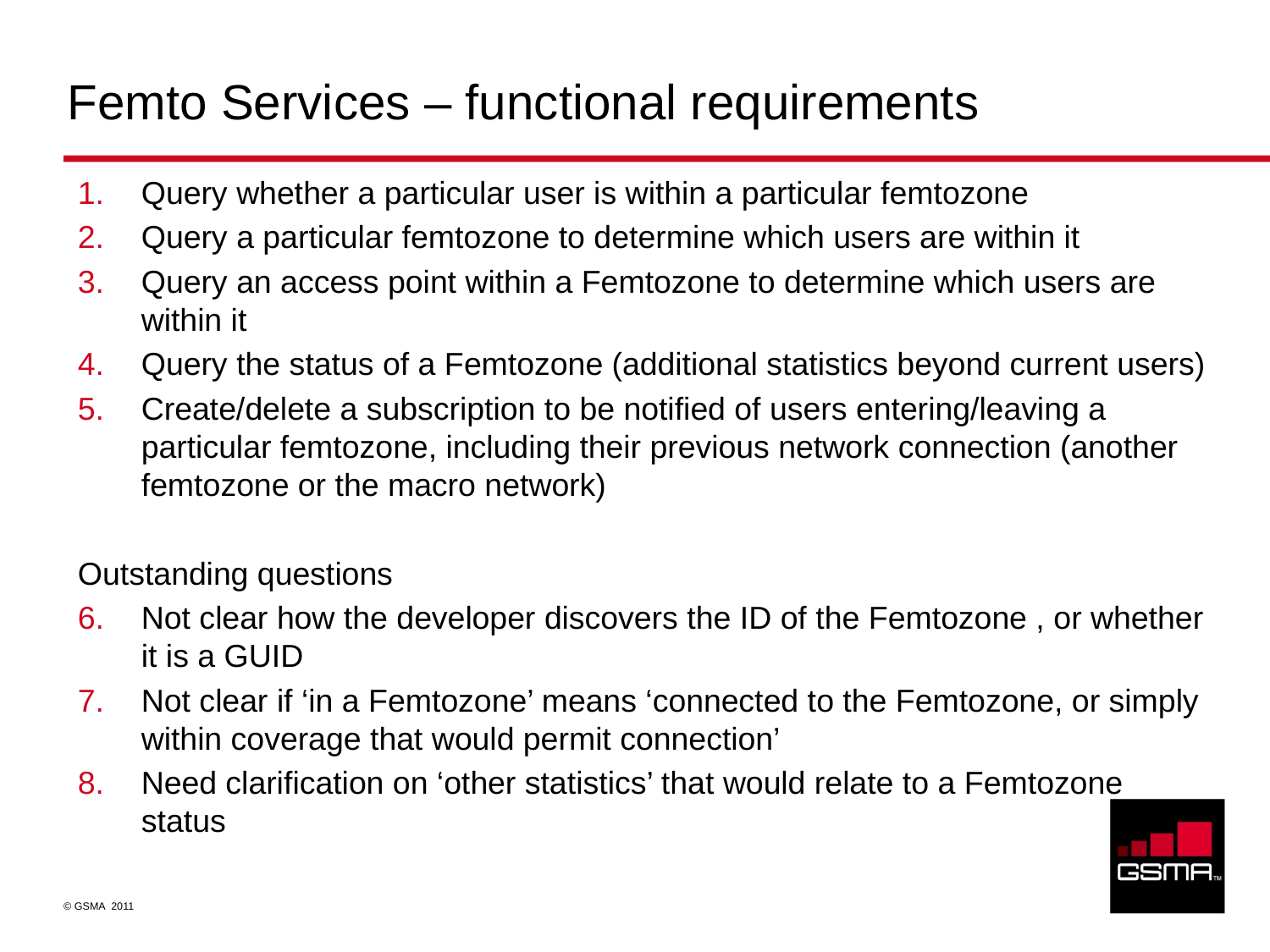

# Femto Services – functional requirements
Query whether a particular user is within a particular femtozone
Query a particular femtozone to determine which users are within it
Query an access point within a Femtozone to determine which users are within it
Query the status of a Femtozone (additional statistics beyond current users)
Create/delete a subscription to be notified of users entering/leaving a particular femtozone, including their previous network connection (another femtozone or the macro network)

Outstanding questions
Not clear how the developer discovers the ID of the Femtozone , or whether it is a GUID
Not clear if ‘in a Femtozone’ means ‘connected to the Femtozone, or simply within coverage that would permit connection’
Need clarification on ‘other statistics’ that would relate to a Femtozone status